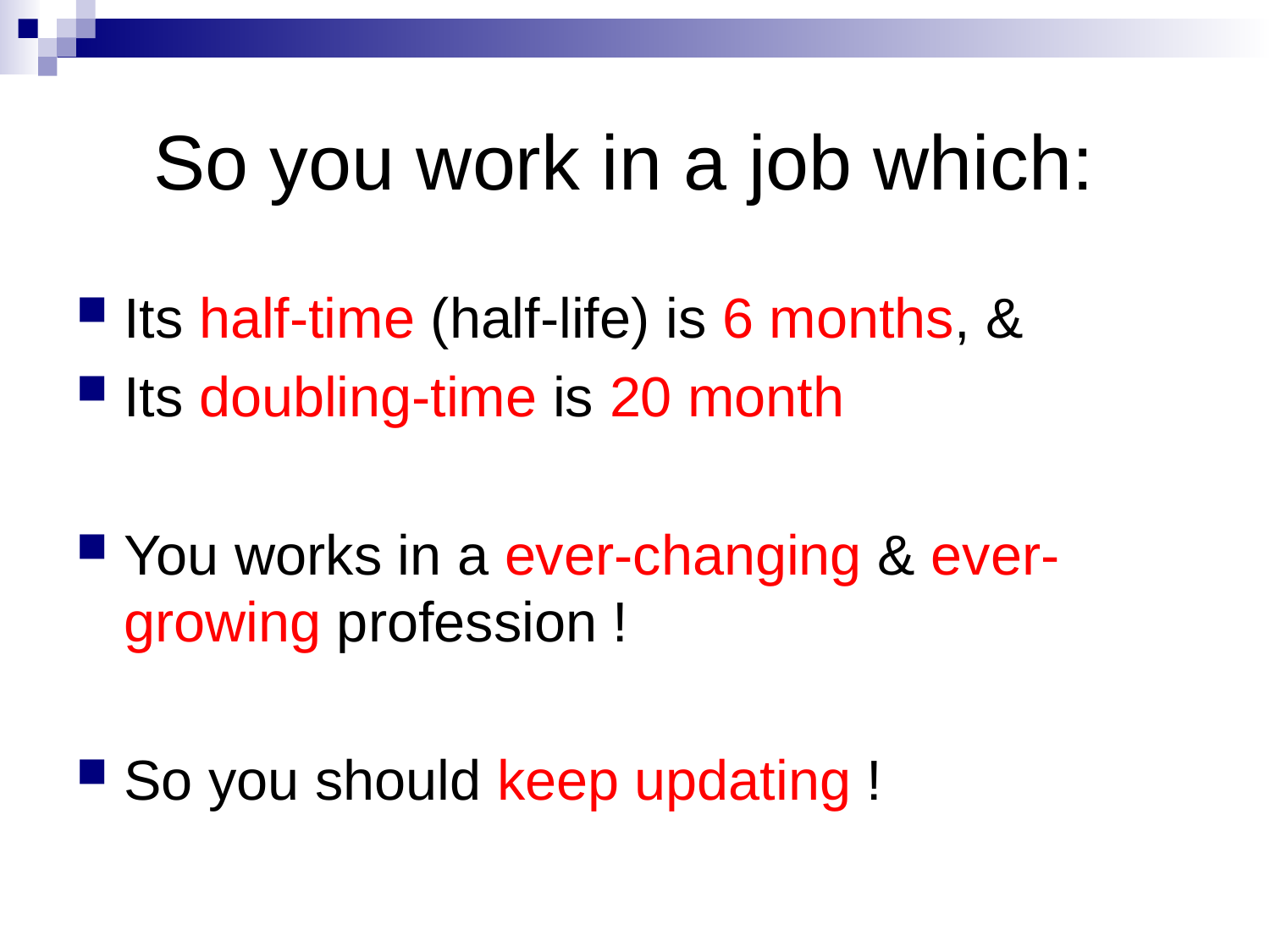

# So you work in a job which:
Its half-time (half-life) is 6 months, &
Its doubling-time is 20 month

You works in a ever-changing & ever-growing profession !

So you should keep updating !